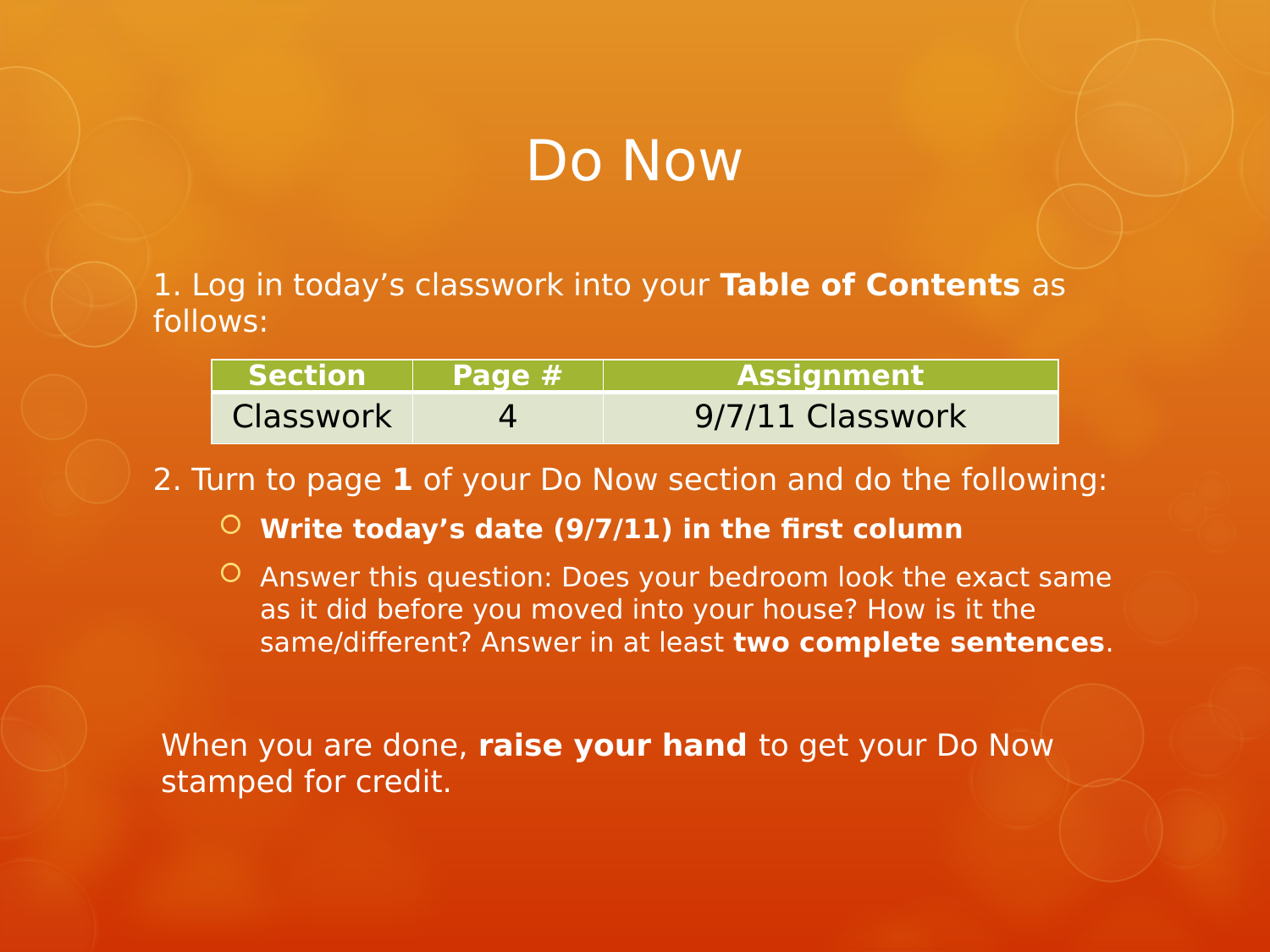

# Do Now
1. Log in today’s classwork into your Table of Contents as follows:

2. Turn to page 1 of your Do Now section and do the following:
Write today’s date (9/7/11) in the first column
Answer this question: Does your bedroom look the exact same as it did before you moved into your house? How is it the same/different? Answer in at least two complete sentences.

When you are done, raise your hand to get your Do Now stamped for credit.
| Section | Page # | Assignment |
| --- | --- | --- |
| Classwork | 4 | 9/7/11 Classwork |